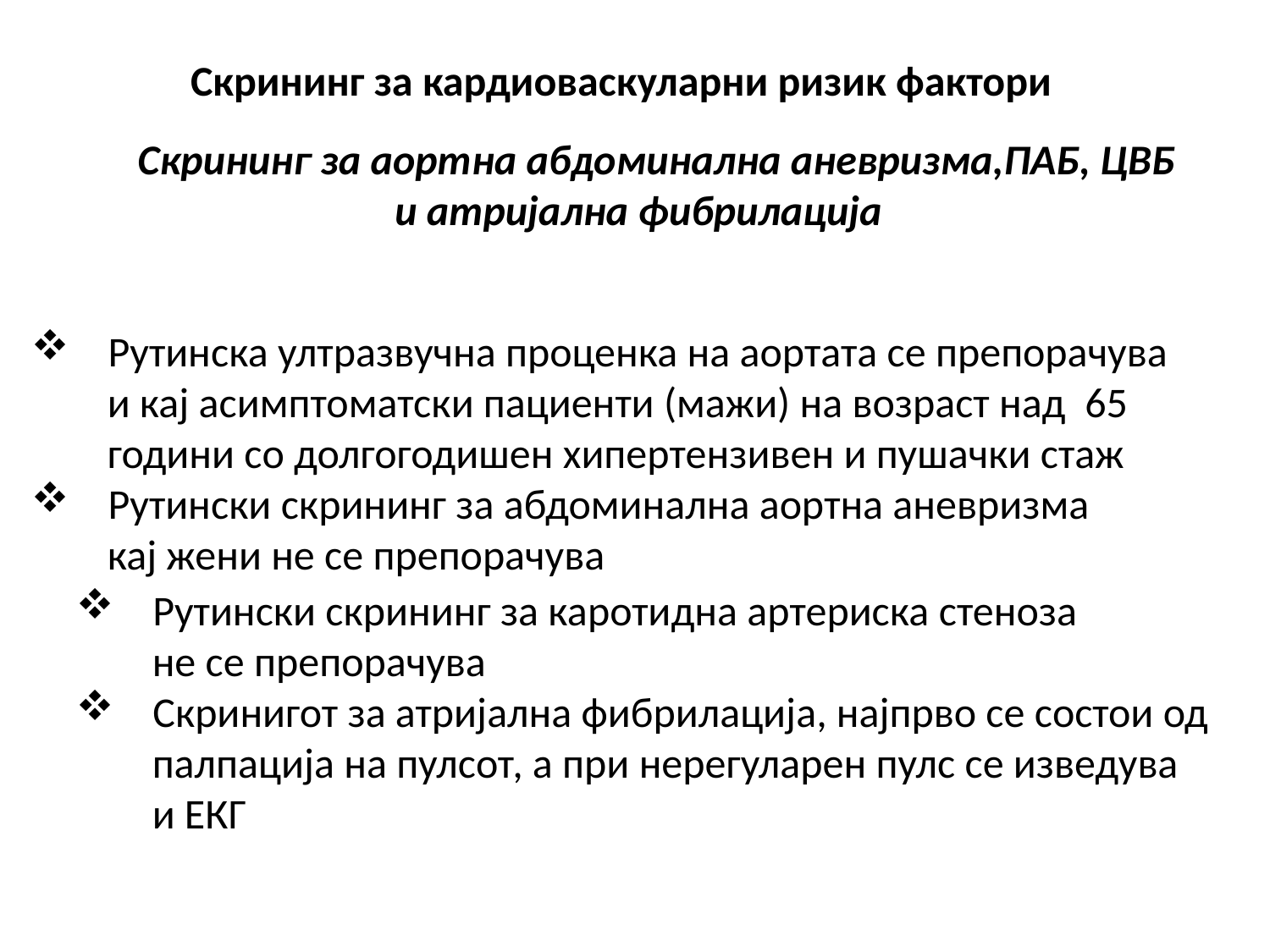

# Скрининг за кардиоваскуларни ризик фактори
Скрининг за аортна абдоминална аневризма,ПАБ, ЦВБ
                           и атријална фибрилација
    Рутинска ултразвучна проценка на аортата се препорачува
        и кај асимптоматски пациенти (мажи) на возраст над  65
        години со долгогодишен хипертензивен и пушачки стаж
    Рутински скрининг за абдоминална аортна аневризма
        кај жени не се препорачува
    Рутински скрининг за каротидна артериска стеноза
        не се препорачува
    Скринигот за атријална фибрилација, најпрво се состои од
        палпација на пулсот, а при нерегуларен пулс се изведува
        и ЕКГ